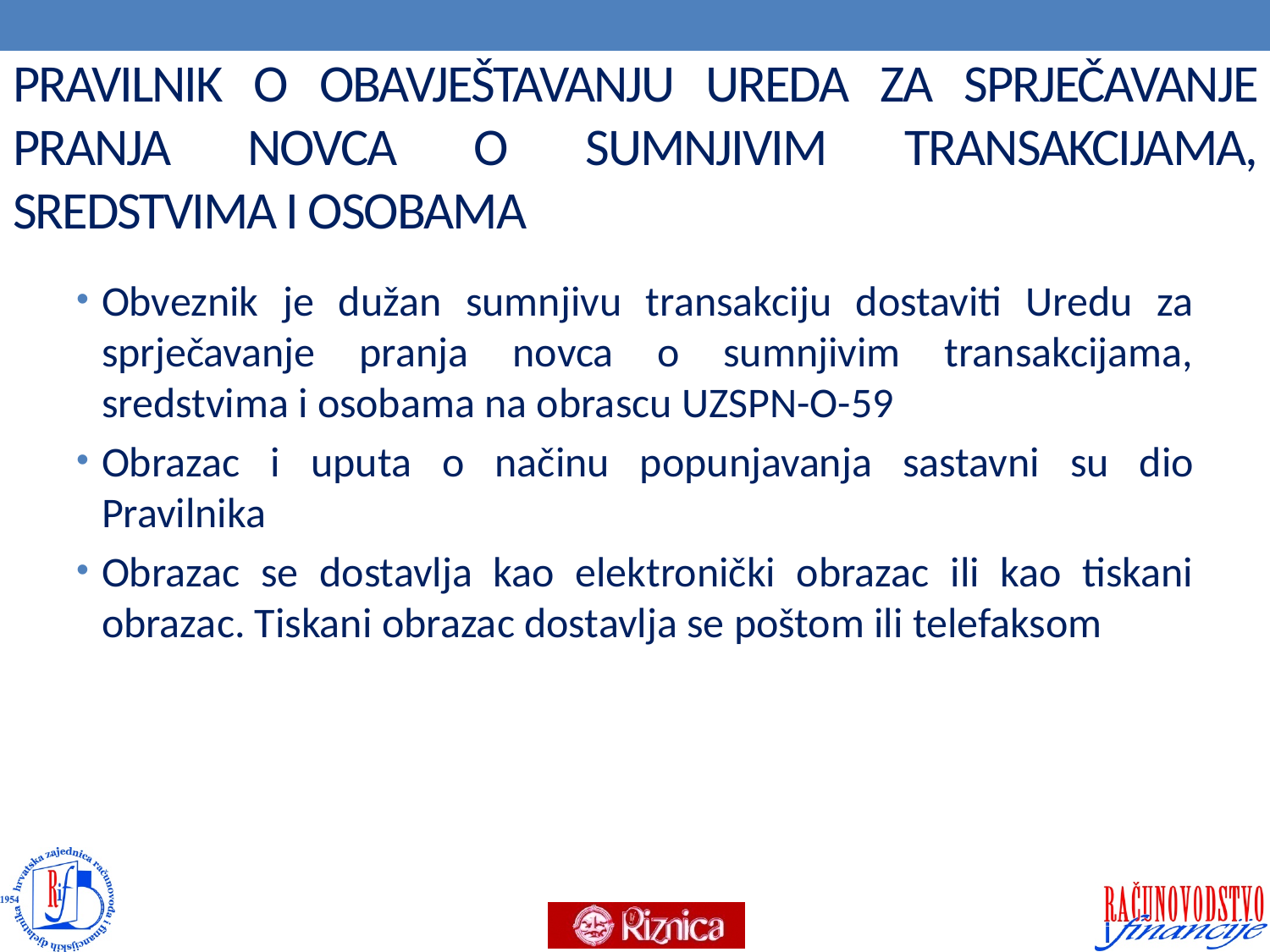

# PRAVILNIK O OBAVJEŠTAVANJU UREDA ZA SPRJEČAVANJE PRANJA NOVCA O SUMNJIVIM TRANSAKCIJAMA, SREDSTVIMA I OSOBAMA
Obveznik je dužan sumnjivu transakciju dostaviti Uredu za sprječavanje pranja novca o sumnjivim transakcijama, sredstvima i osobama na obrascu UZSPN-O-59
Obrazac i uputa o načinu popunjavanja sastavni su dio Pravilnika
Obrazac se dostavlja kao elektronički obrazac ili kao tiskani obrazac. Tiskani obrazac dostavlja se poštom ili telefaksom